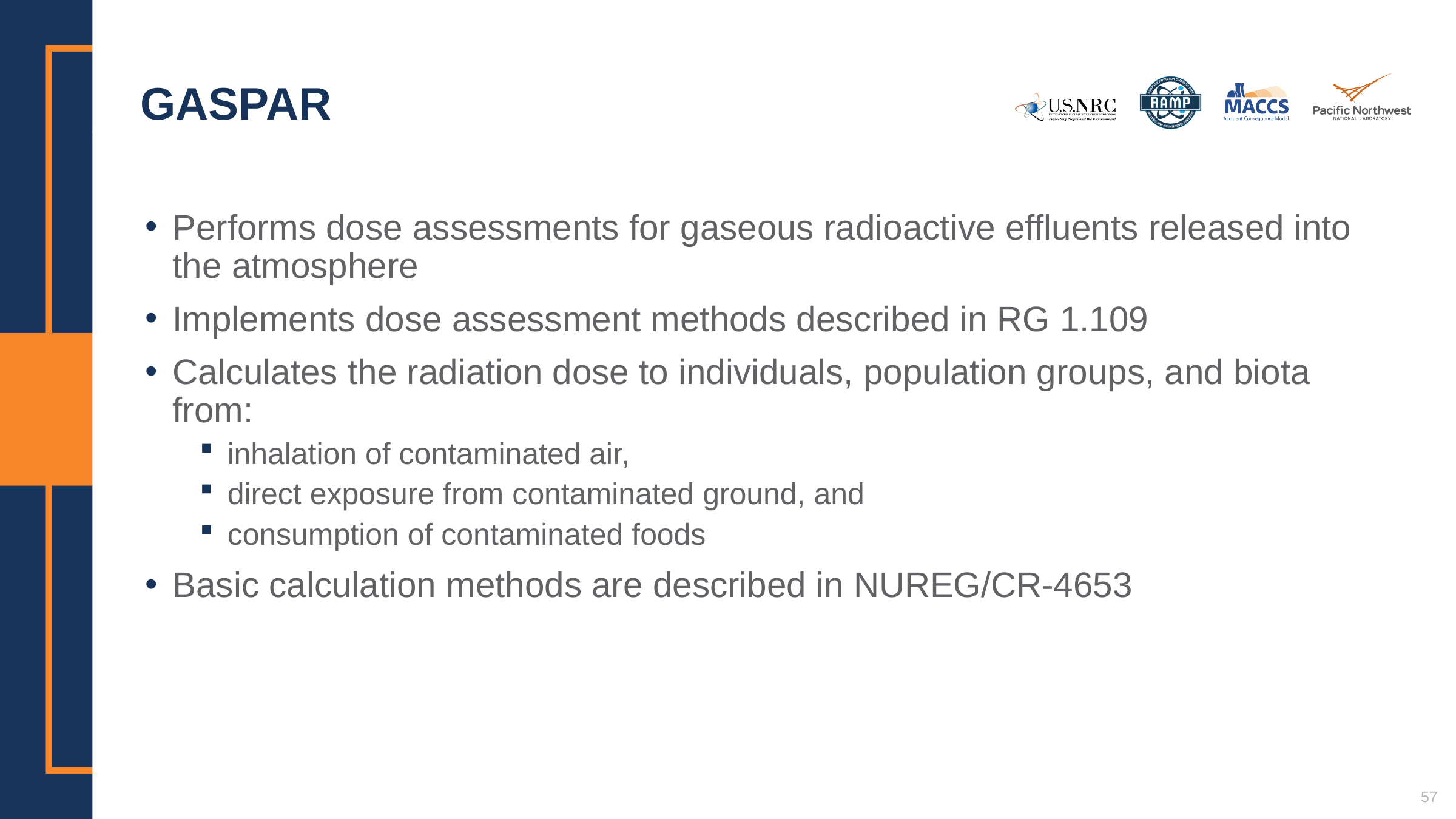

# GASPAR
Performs dose assessments for gaseous radioactive effluents released into the atmosphere
Implements dose assessment methods described in RG 1.109
Calculates the radiation dose to individuals, population groups, and biota from:
inhalation of contaminated air,
direct exposure from contaminated ground, and
consumption of contaminated foods
Basic calculation methods are described in NUREG/CR-4653

57